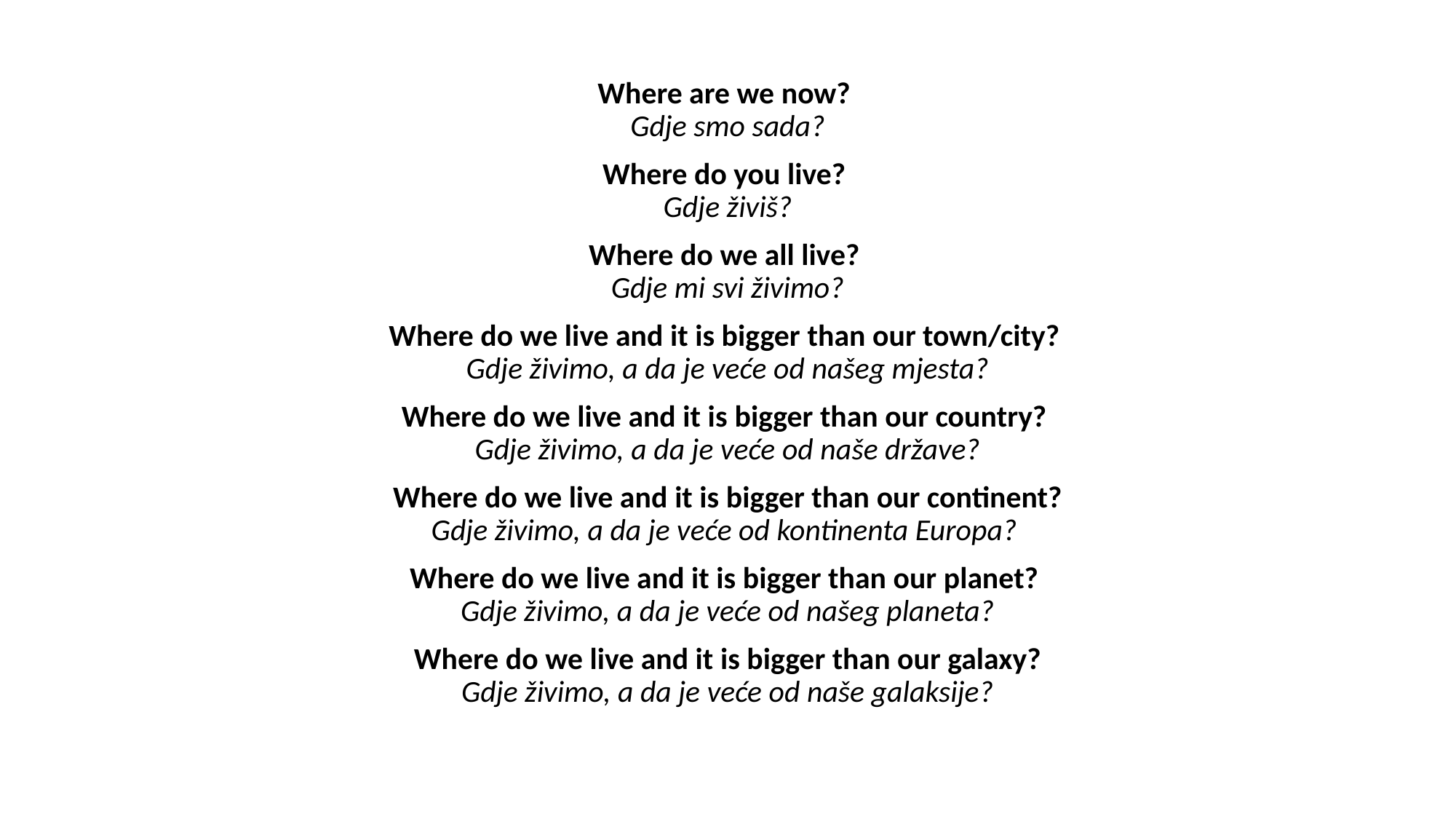

Where are we now?
Gdje smo sada?
Where do you live?
Gdje živiš?
Where do we all live?
Gdje mi svi živimo?
Where do we live and it is bigger than our town/city?
Gdje živimo, a da je veće od našeg mjesta?
Where do we live and it is bigger than our country?
Gdje živimo, a da je veće od naše države?
Where do we live and it is bigger than our continent?
Gdje živimo, a da je veće od kontinenta Europa?
Where do we live and it is bigger than our planet?
Gdje živimo, a da je veće od našeg planeta?
Where do we live and it is bigger than our galaxy?
Gdje živimo, a da je veće od naše galaksije?